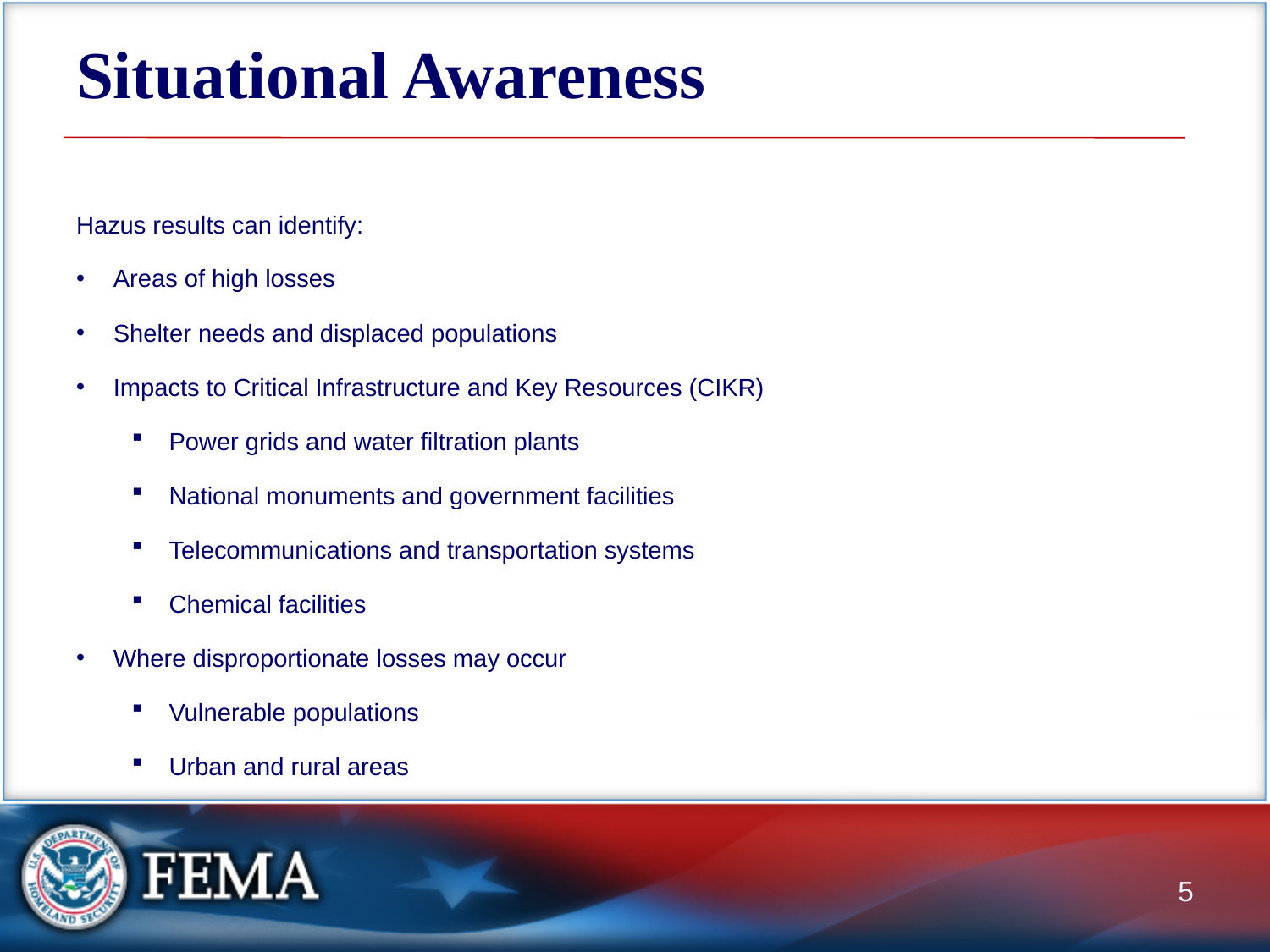

# Situational Awareness

Hazus results can identify:
Areas of high losses
Shelter needs and displaced populations
Impacts to Critical Infrastructure and Key Resources (CIKR)
Power grids and water filtration plants
National monuments and government facilities
Telecommunications and transportation systems
Chemical facilities
Where disproportionate losses may occur
Vulnerable populations
Urban and rural areas
5